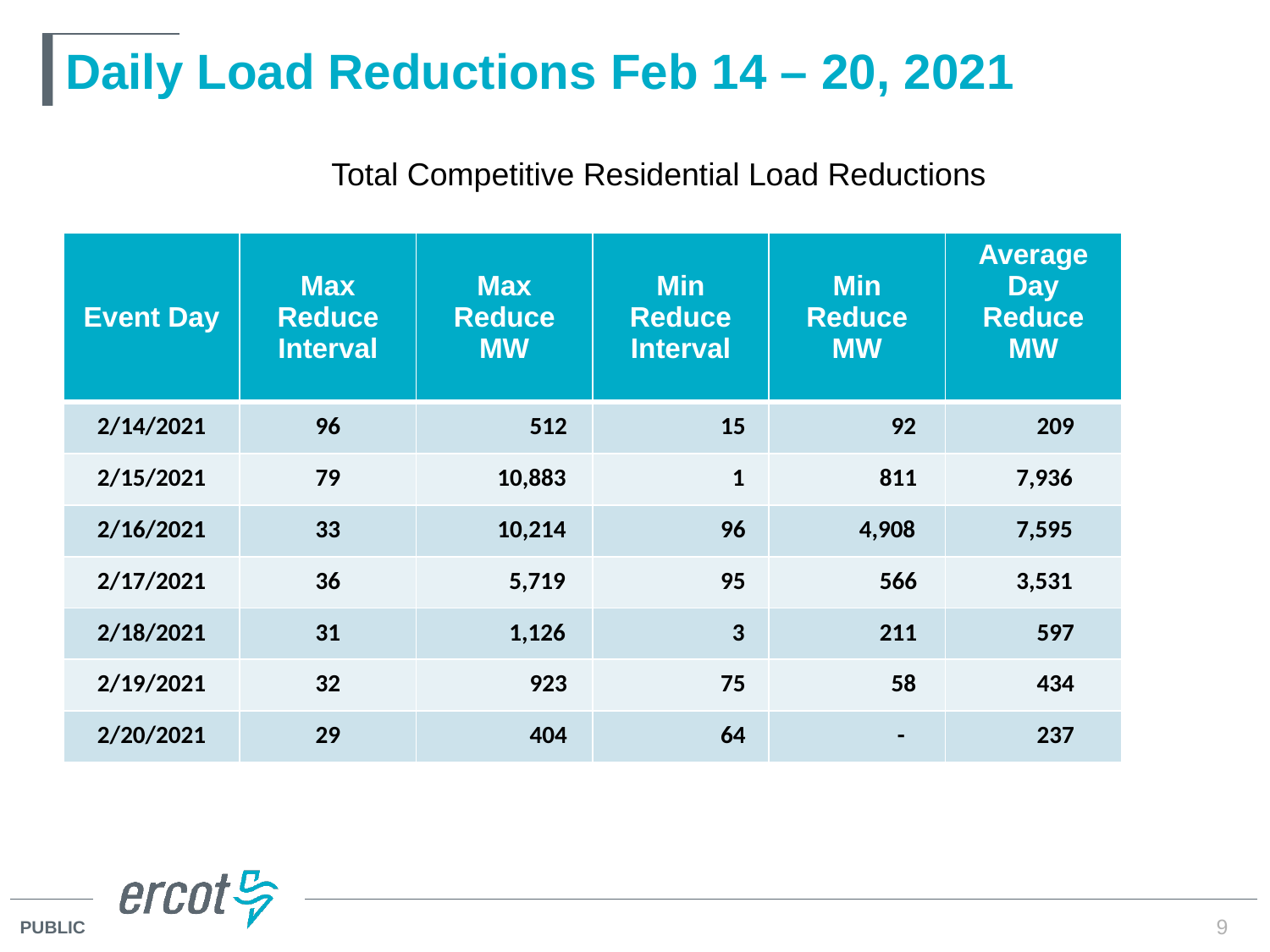

# Daily Load Reductions Feb 14 – 20, 2021
Total Competitive Residential Load Reductions
| Event Day | Max Reduce Interval | Max Reduce MW | Min Reduce Interval | Min Reduce MW | Average Day Reduce MW |
| --- | --- | --- | --- | --- | --- |
| 2/14/2021 | 96 | 512 | 15 | 92 | 209 |
| 2/15/2021 | 79 | 10,883 | 1 | 811 | 7,936 |
| 2/16/2021 | 33 | 10,214 | 96 | 4,908 | 7,595 |
| 2/17/2021 | 36 | 5,719 | 95 | 566 | 3,531 |
| 2/18/2021 | 31 | 1,126 | 3 | 211 | 597 |
| 2/19/2021 | 32 | 923 | 75 | 58 | 434 |
| 2/20/2021 | 29 | 404 | 64 | - | 237 |
9